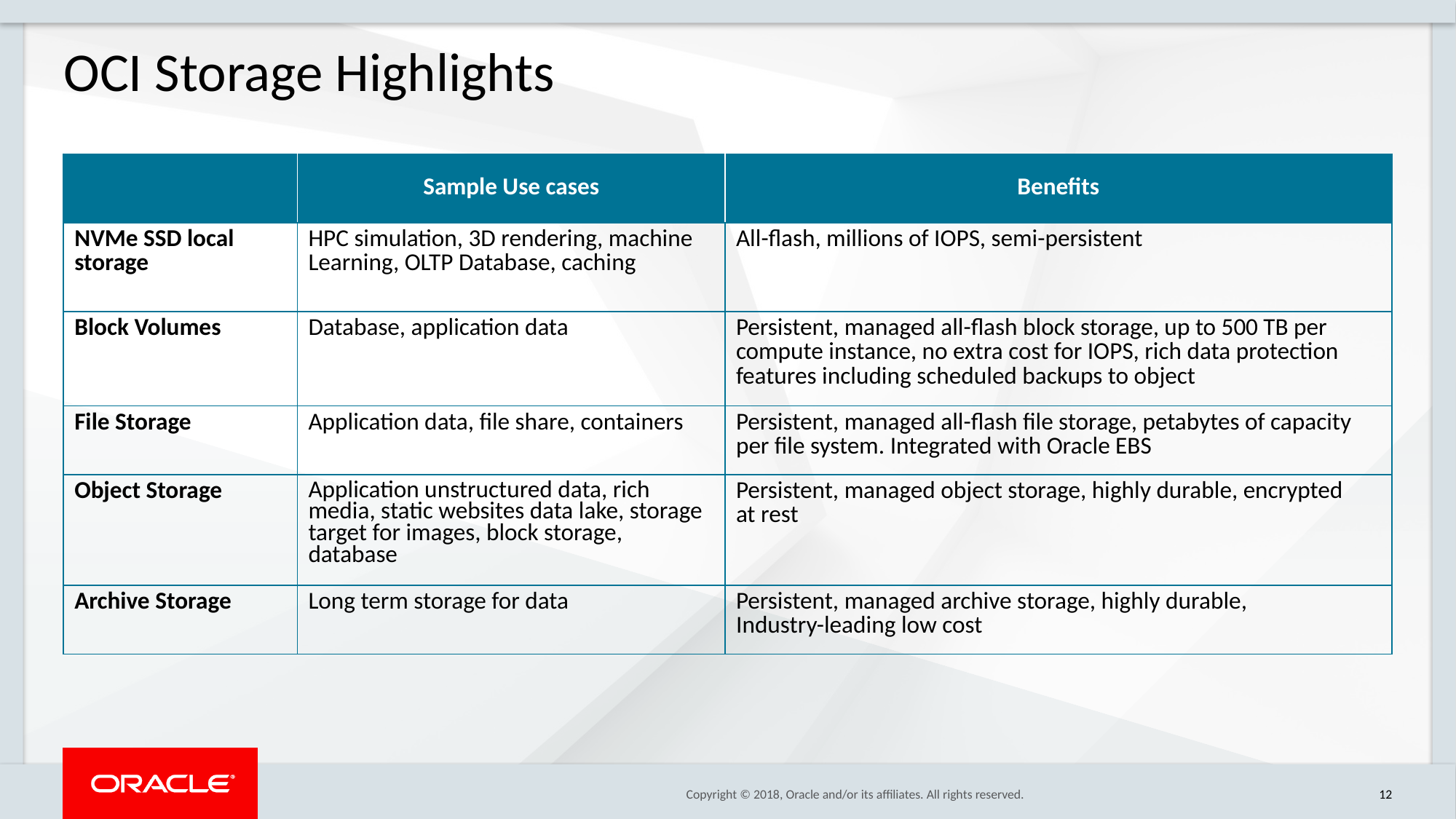

OCI Storage Highlights
|  | Sample Use cases | Benefits |
| --- | --- | --- |
| NVMe SSD local storage | HPC simulation, 3D rendering, machine Learning, OLTP Database, caching | All-flash, millions of IOPS, semi-persistent |
| Block Volumes | Database, application data | Persistent, managed all-flash block storage, up to 500 TB per compute instance, no extra cost for IOPS, rich data protection features including scheduled backups to object |
| File Storage | Application data, file share, containers | Persistent, managed all-flash file storage, petabytes of capacity per file system. Integrated with Oracle EBS |
| Object Storage | Application unstructured data, rich media, static websites data lake, storage target for images, block storage, database | Persistent, managed object storage, highly durable, encrypted at rest |
| Archive Storage | Long term storage for data | Persistent, managed archive storage, highly durable, Industry-leading low cost |
12